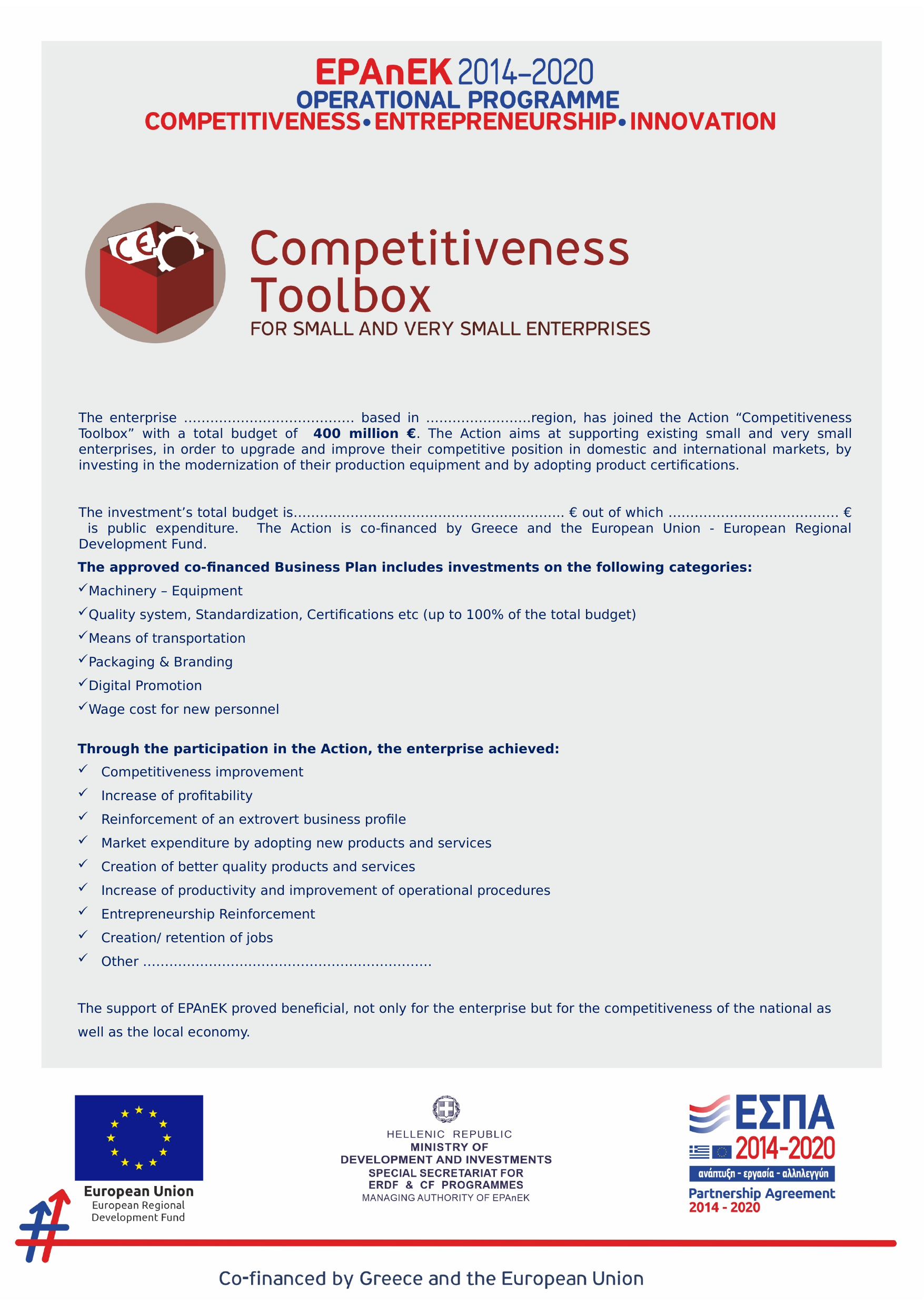

The enterprise ………………………………… based in ……………………region, has joined the Action “Competitiveness Toolbox” with a total budget of  400 million €. The Action aims at supporting existing small and very small enterprises, in order to upgrade and improve their competitive position in domestic and international markets, by investing in the modernization of their production equipment and by adopting product certifications.

The investment’s total budget is…………………………………………………….. € out of which ………………………………… €  is public expenditure.  The Action is co-financed by Greece and the European Union - European Regional Development Fund.
The approved co-financed Business Plan includes investments on the following categories:
Machinery – Equipment
Quality system, Standardization, Certifications etc (up to 100% of the total budget)
Means of transportation
Packaging & Branding
Digital Promotion
Wage cost for new personnel

Through the participation in the Action, the enterprise achieved:
   Competitiveness improvement
   Increase of profitability
   Reinforcement of an extrovert business profile
   Market expenditure by adopting new products and services
   Creation of better quality products and services
   Increase of productivity and improvement of operational procedures
   Entrepreneurship Reinforcement
   Creation/ retention of jobs
   Other …………………………………………………………

The support of EPAnEK proved beneficial, not only for the enterprise but for the competitiveness of the national as well as the local economy.